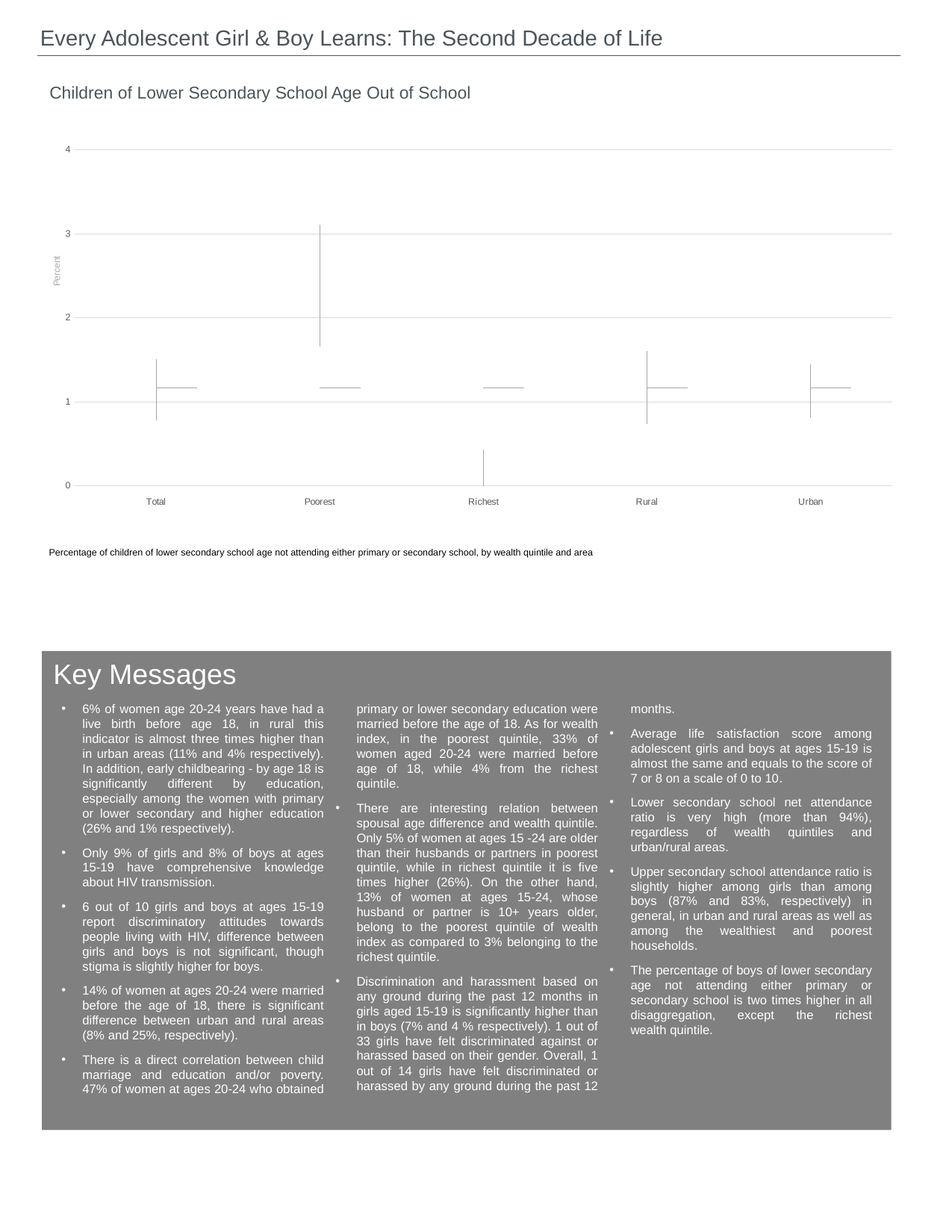

Every Adolescent Girl & Boy Learns: The Second Decade of Life
Children of Lower Secondary School Age Out of School

[unsupported chart]

Percentage of children of lower secondary school age not attending either primary or secondary school, by wealth quintile and area
Key Messages

6% of women age 20-24 years have had a live birth before age 18, in rural this indicator is almost three times higher than in urban areas (11% and 4% respectively). In addition, early childbearing - by age 18 is significantly different by education, especially among the women with primary or lower secondary and higher education (26% and 1% respectively).
Only 9% of girls and 8% of boys at ages 15-19 have comprehensive knowledge about HIV transmission.
6 out of 10 girls and boys at ages 15-19 report discriminatory attitudes towards people living with HIV, difference between girls and boys is not significant, though stigma is slightly higher for boys.
14% of women at ages 20-24 were married before the age of 18, there is significant difference between urban and rural areas (8% and 25%, respectively).
There is a direct correlation between child marriage and education and/or poverty. 47% of women at ages 20-24 who obtained primary or lower secondary education were married before the age of 18. As for wealth index, in the poorest quintile, 33% of women aged 20-24 were married before age of 18, while 4% from the richest quintile.
There are interesting relation between spousal age difference and wealth quintile. Only 5% of women at ages 15 -24 are older than their husbands or partners in poorest quintile, while in richest quintile it is five times higher (26%). On the other hand, 13% of women at ages 15-24, whose husband or partner is 10+ years older, belong to the poorest quintile of wealth index as compared to 3% belonging to the richest quintile.
Discrimination and harassment based on any ground during the past 12 months in girls aged 15-19 is significantly higher than in boys (7% and 4 % respectively). 1 out of 33 girls have felt discriminated against or harassed based on their gender. Overall, 1 out of 14 girls have felt discriminated or harassed by any ground during the past 12 months.
Average life satisfaction score among adolescent girls and boys at ages 15-19 is almost the same and equals to the score of 7 or 8 on a scale of 0 to 10.
Lower secondary school net attendance ratio is very high (more than 94%), regardless of wealth quintiles and urban/rural areas.
Upper secondary school attendance ratio is slightly higher among girls than among boys (87% and 83%, respectively) in general, in urban and rural areas as well as among the wealthiest and poorest households.
The percentage of boys of lower secondary age not attending either primary or secondary school is two times higher in all disaggregation, except the richest wealth quintile.